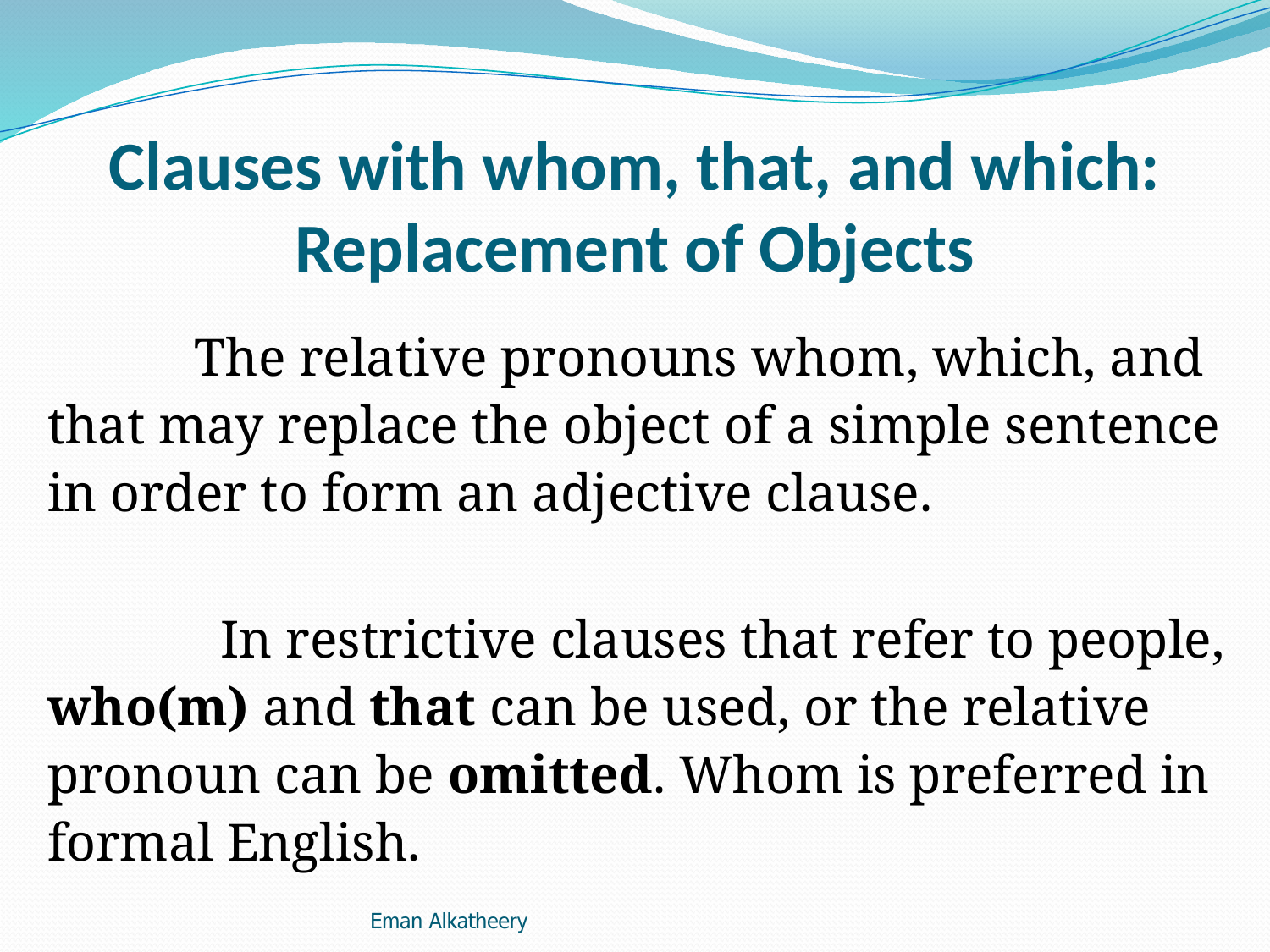

# Clauses with whom, that, and which: Replacement of Objects
           The relative pronouns whom, which, and that may replace the object of a simple sentence in order to form an adjective clause.

             In restrictive clauses that refer to people, who(m) and that can be used, or the relative pronoun can be omitted. Whom is preferred in formal English.
Eman Alkatheery